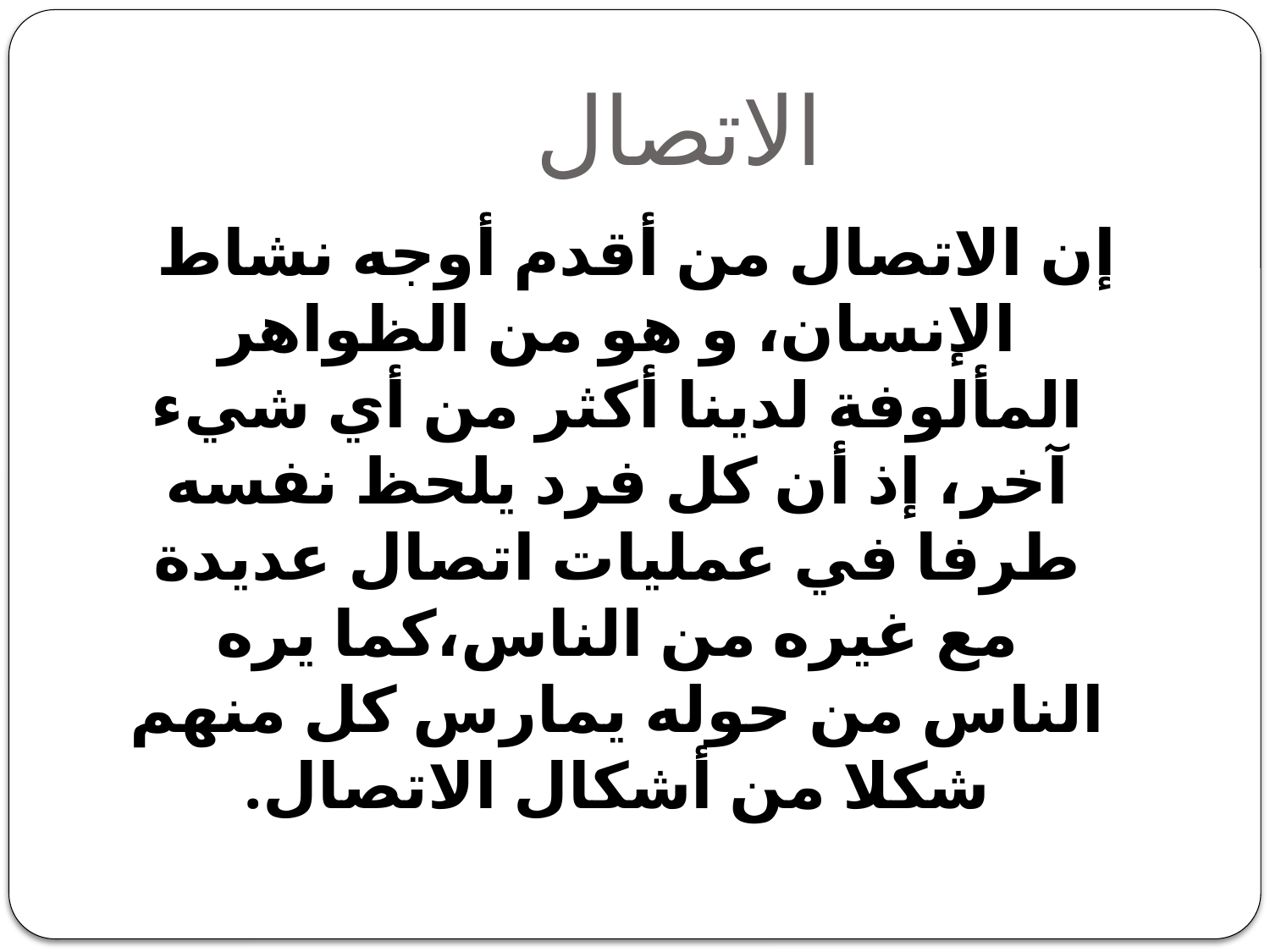

# الاتصال
إن الاتصال من أقدم أوجه نشاط الإنسان، و هو من الظواهر المألوفة لدينا أكثر من أي شيء آخر، إذ أن كل فرد يلحظ نفسه طرفا في عمليات اتصال عديدة مع غيره من الناس،كما يره الناس من حوله يمارس كل منهم شكلا من أشكال الاتصال.